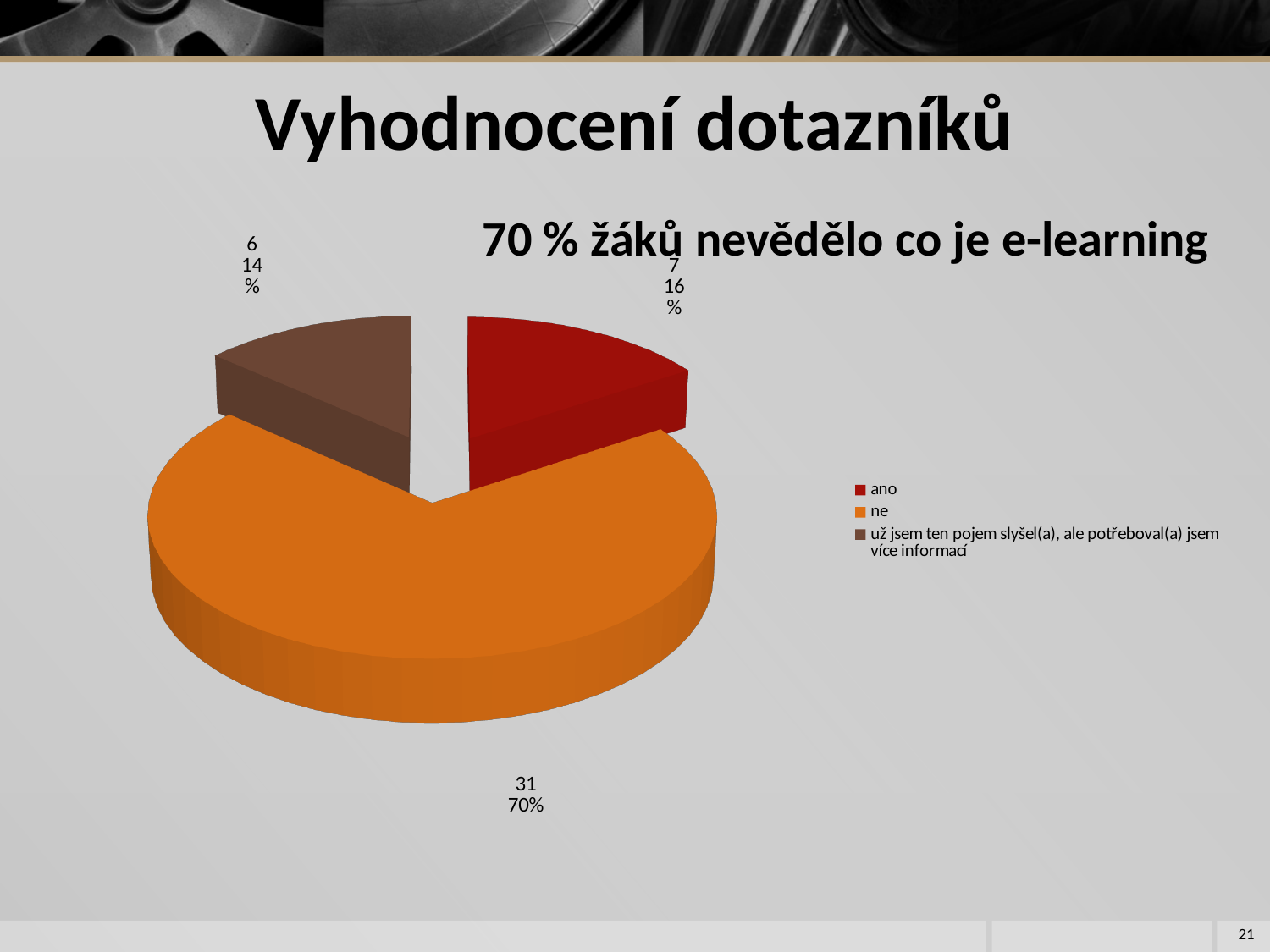

Vyhodnocení dotazníků

[unsupported chart]

70 % žáků nevědělo co je e-learning
21